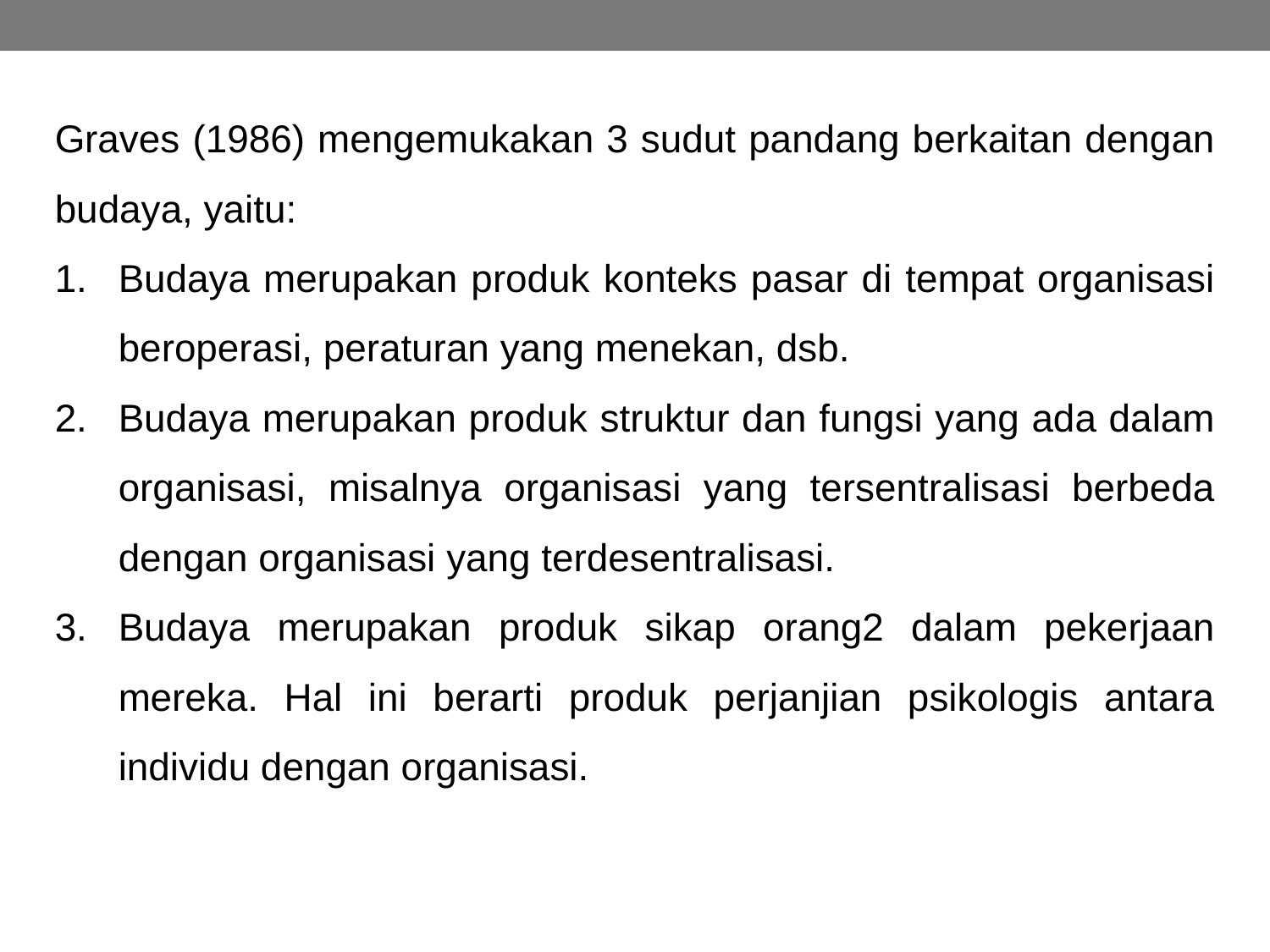

Graves (1986) mengemukakan 3 sudut pandang berkaitan dengan budaya, yaitu:
Budaya merupakan produk konteks pasar di tempat organisasi beroperasi, peraturan yang menekan, dsb.
Budaya merupakan produk struktur dan fungsi yang ada dalam organisasi, misalnya organisasi yang tersentralisasi berbeda dengan organisasi yang terdesentralisasi.
Budaya merupakan produk sikap orang2 dalam pekerjaan mereka. Hal ini berarti produk perjanjian psikologis antara individu dengan organisasi.